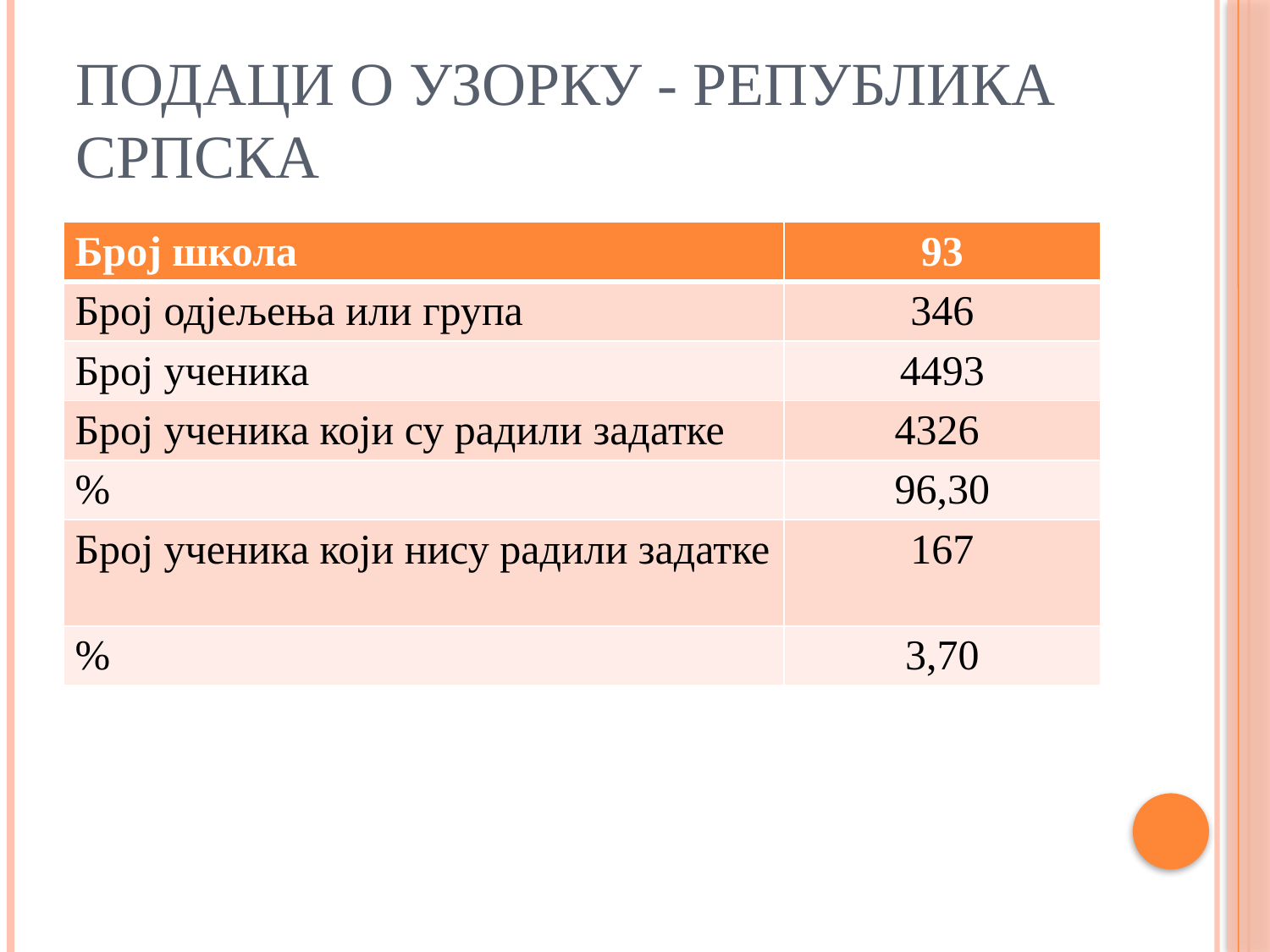

# Подаци о узорку - Република Српска
| Број школа | 93 |
| --- | --- |
| Број одјељења или група | 346 |
| Број ученика | 4493 |
| Број ученика који су радили задатке | 4326 |
| % | 96,30 |
| Број ученика који нису радили задатке | 167 |
| % | 3,70 |